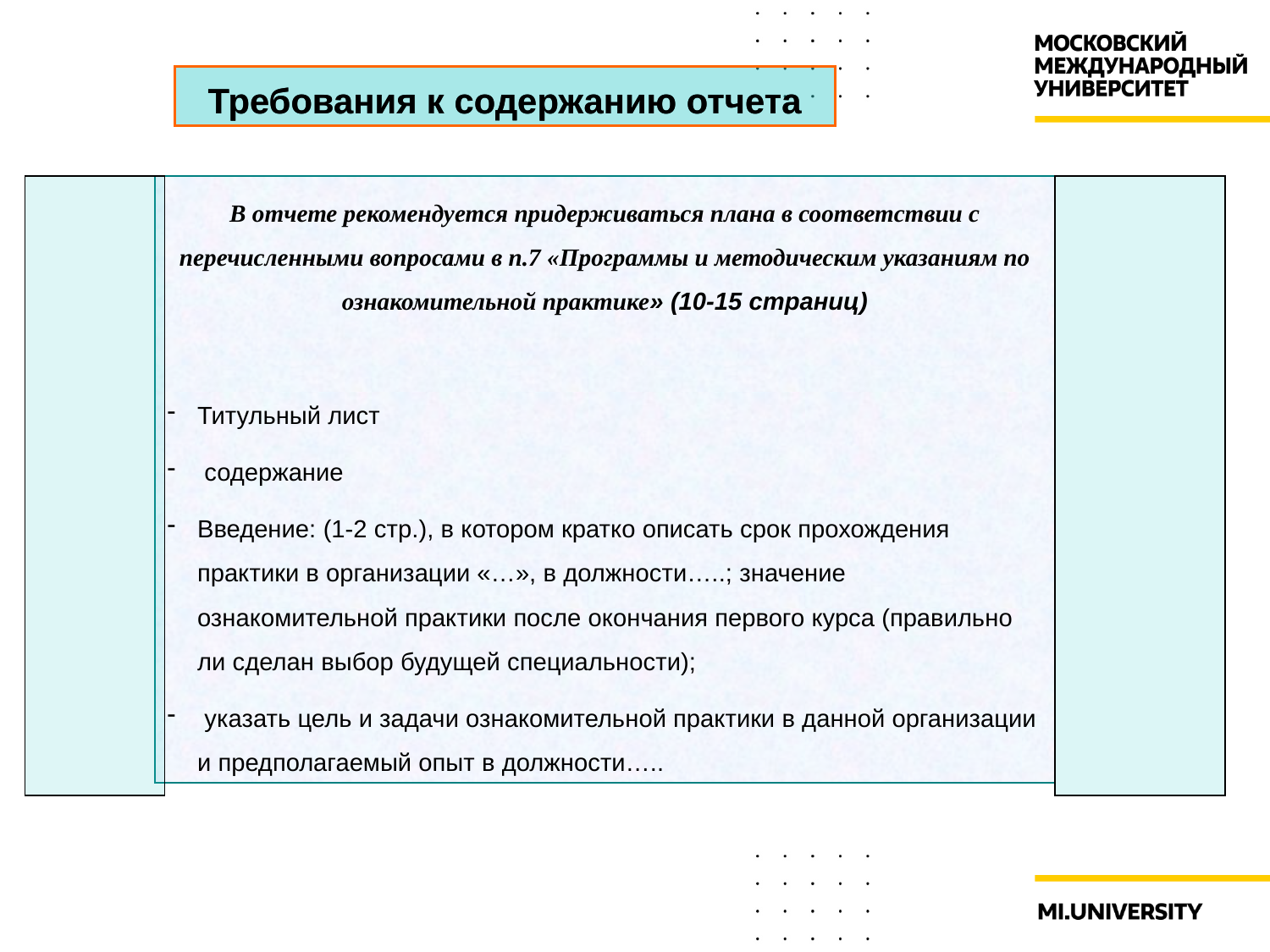

22
Требования к содержанию отчета
Требования к содержанию отчета

В отчете рекомендуется придерживаться плана в соответствии с перечисленными вопросами в п.7 «Программы и методическим указаниям по ознакомительной практике» (10-15 страниц)

Титульный лист
 содержание
Введение: (1-2 стр.), в котором кратко описать срок прохождения практики в организации «…», в должности…..; значение ознакомительной практики после окончания первого курса (правильно ли сделан выбор будущей специальности);
 указать цель и задачи ознакомительной практики в данной организации и предполагаемый опыт в должности…..